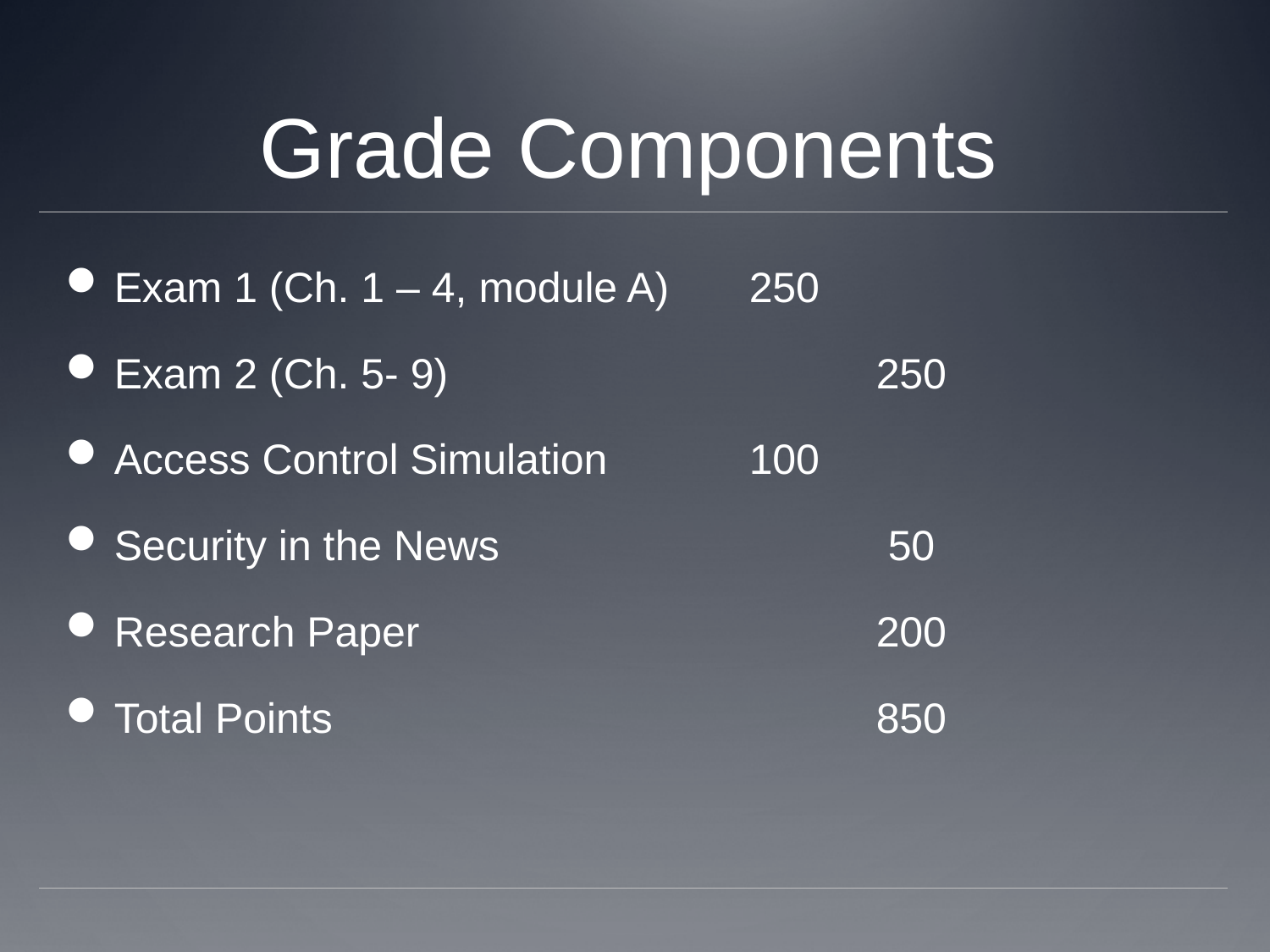

# Grade Components
Exam 1 (Ch. 1 – 4, module A)	250
Exam 2 (Ch. 5- 9)				250
Access Control Simulation		100
Security in the News			 50
Research Paper				200
Total Points					850